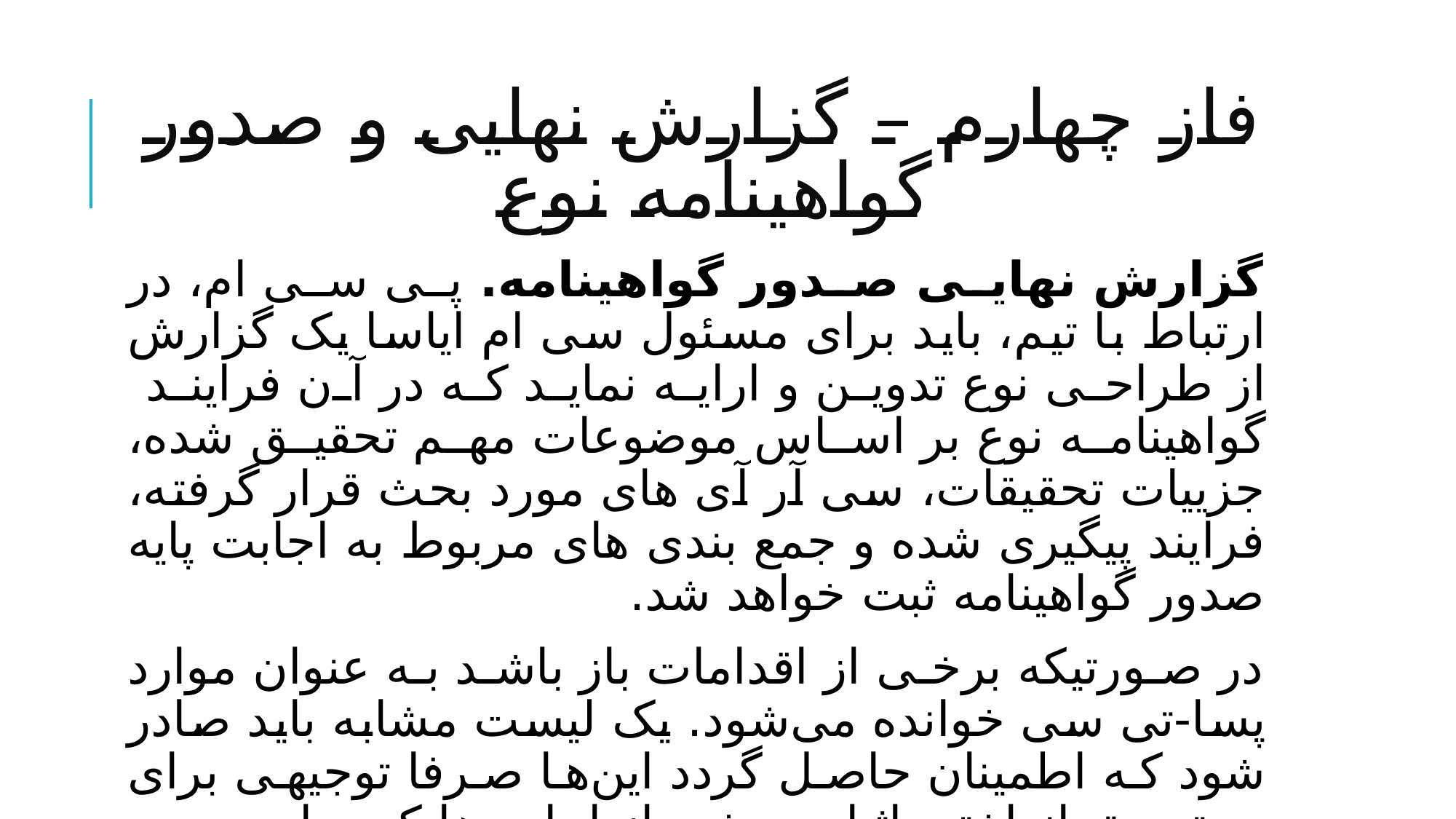

# فاز چهارم – گزارش نهایی و صدور گواهینامه نوع
گزارش نهایی صدور گواهینامه. پی سی ام، در ارتباط با تیم، باید برای مسئول سی ام ایاسا یک گزارش از طراحی نوع تدوین و ارایه نماید که در آن فرایند گواهینامه نوع بر اساس موضوعات مهم تحقیق شده، جزییات تحقیقات، سی آر آی ‌های مورد بحث قرار گرفته، فرایند پیگیری شده و جمع بندی ‌های مربوط به اجابت پایه صدور گواهینامه ثبت خواهد شد.
در صورتیکه برخی از اقدامات باز باشد به عنوان موارد پسا-تی سی خوانده می‌شود. یک لیست مشابه باید صادر شود که اطمینان حاصل گردد این‌ها صرفا توجیهی برای به تعویق انداختن اثبات برخی از اجابت‌ها که برای صدور تی سی ضروری است، نباشد.